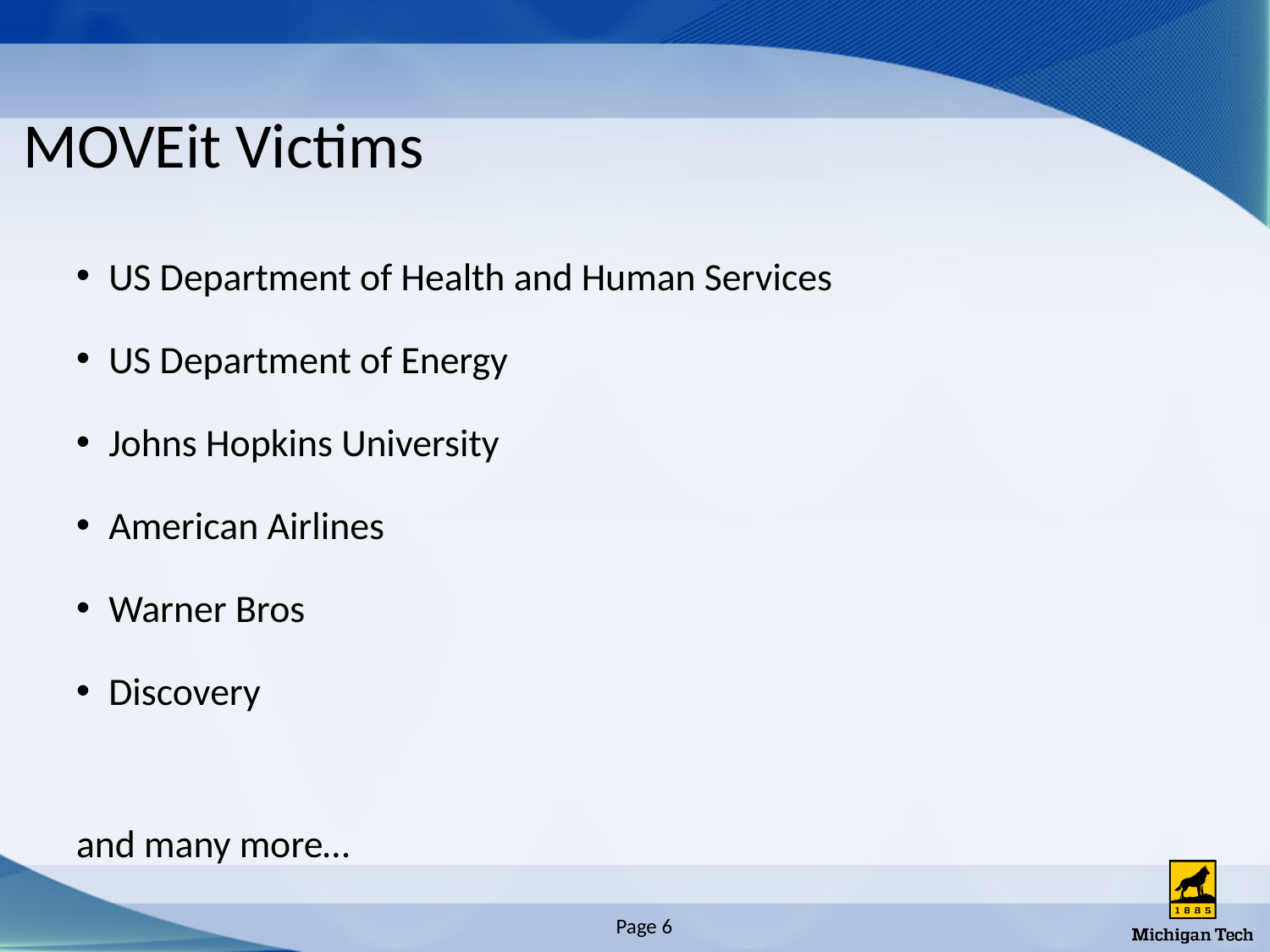

# MOVEit Victims
 US Department of Health and Human Services
 US Department of Energy
 Johns Hopkins University
 American Airlines
 Warner Bros
 Discovery

and many more…